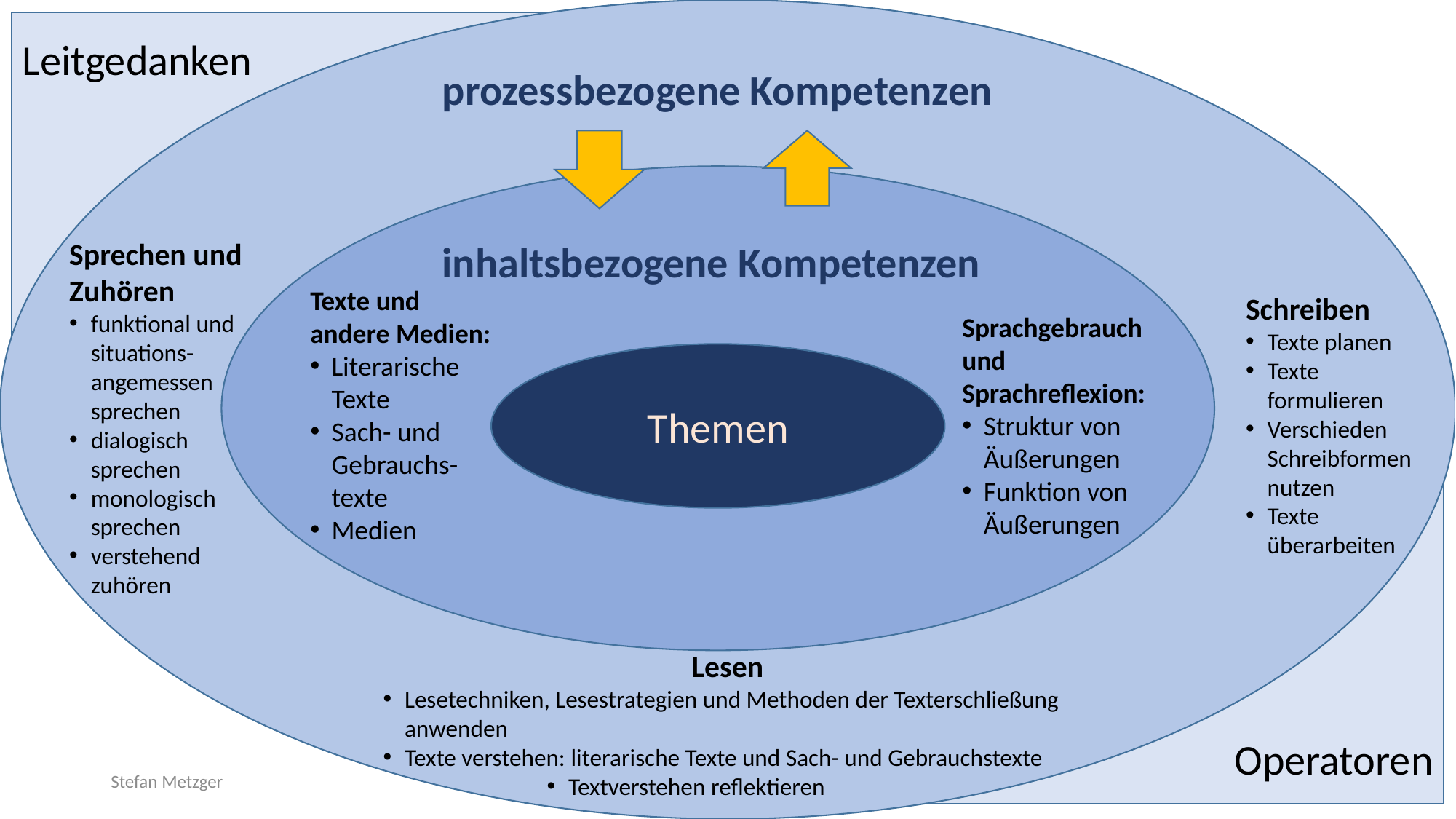

Leitgedanken

prozessbezogene Kompetenzen

inhaltsbezogene Kompetenzen
Sprechen und Zuhören
funktional und situations-angemessen sprechen
dialogisch sprechen
monologisch sprechen
verstehend zuhören
Texte und andere Medien:
Literarische Texte
Sach- und Gebrauchs-texte
Medien
Schreiben
Texte planen
Texte formulieren
Verschieden Schreibformen nutzen
Texte überarbeiten
Sprachgebrauch und Sprachreflexion:
Struktur von Äußerungen
Funktion von Äußerungen
Themen

Operatoren
Lesen
Lesetechniken, Lesestrategien und Methoden der Texterschließung anwenden
Texte verstehen: literarische Texte und Sach- und Gebrauchstexte
Textverstehen reflektieren

Stefan Metzger
34